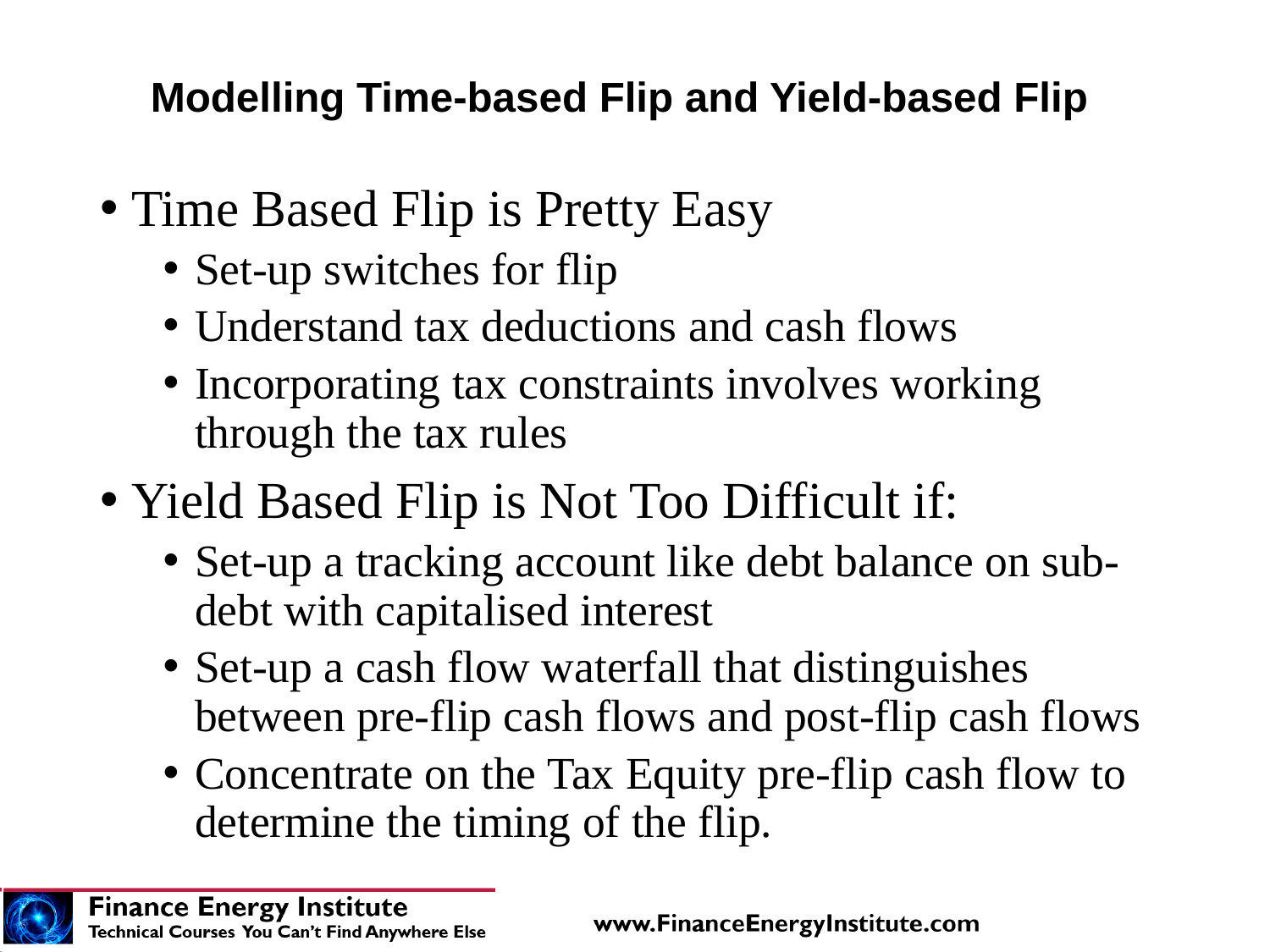

# Modelling Time-based Flip and Yield-based Flip
Time Based Flip is Pretty Easy
Set-up switches for flip
Understand tax deductions and cash flows
Incorporating tax constraints involves working through the tax rules
Yield Based Flip is Not Too Difficult if:
Set-up a tracking account like debt balance on sub-debt with capitalised interest
Set-up a cash flow waterfall that distinguishes between pre-flip cash flows and post-flip cash flows
Concentrate on the Tax Equity pre-flip cash flow to determine the timing of the flip.